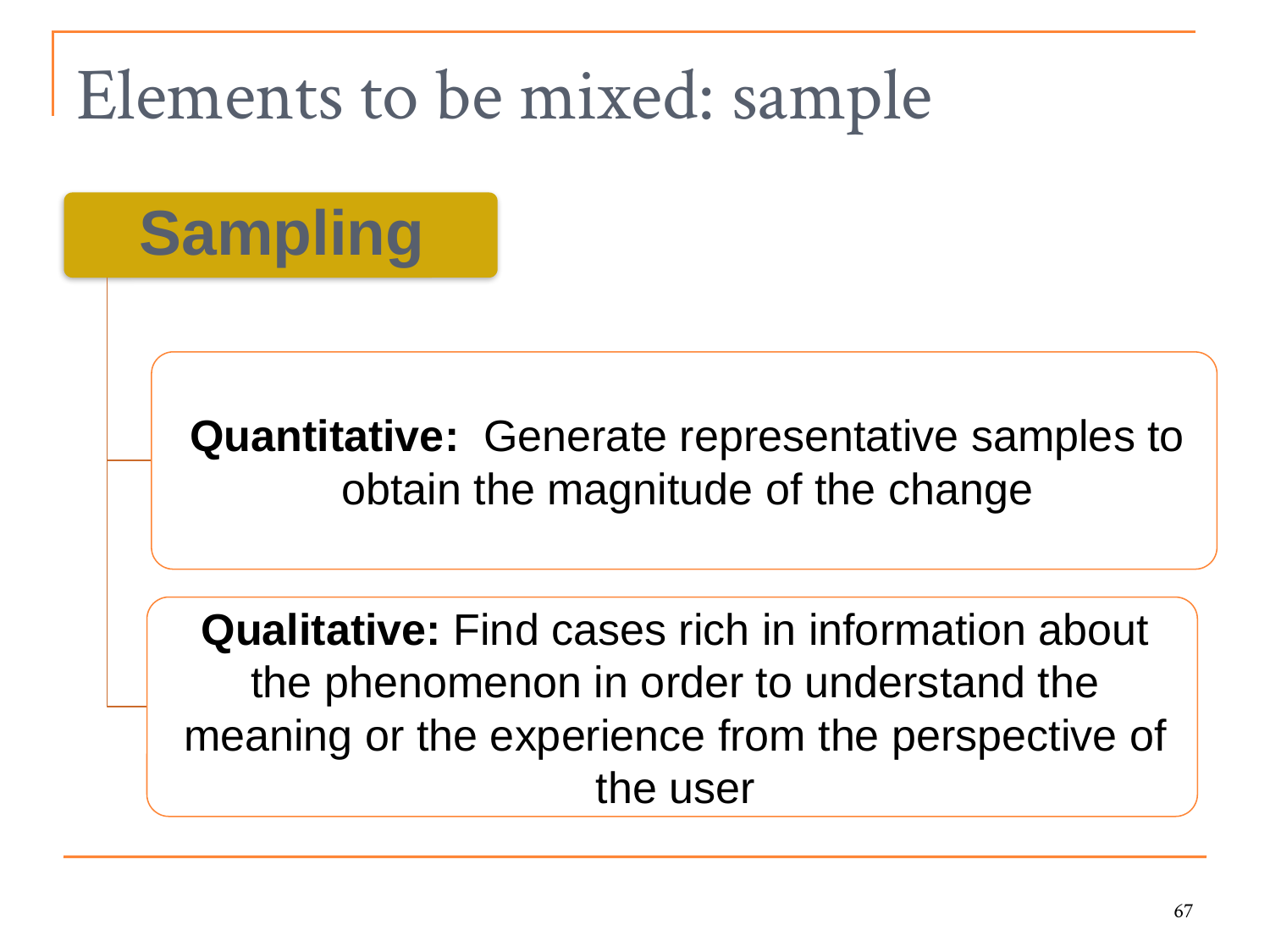

# Elements to be mixed: sample
Sampling
Qualitative: Find cases rich in information about the phenomenon in order to understand the meaning or the experience from the perspective of the user
Quantitative:  Generate representative samples to obtain the magnitude of the change
67